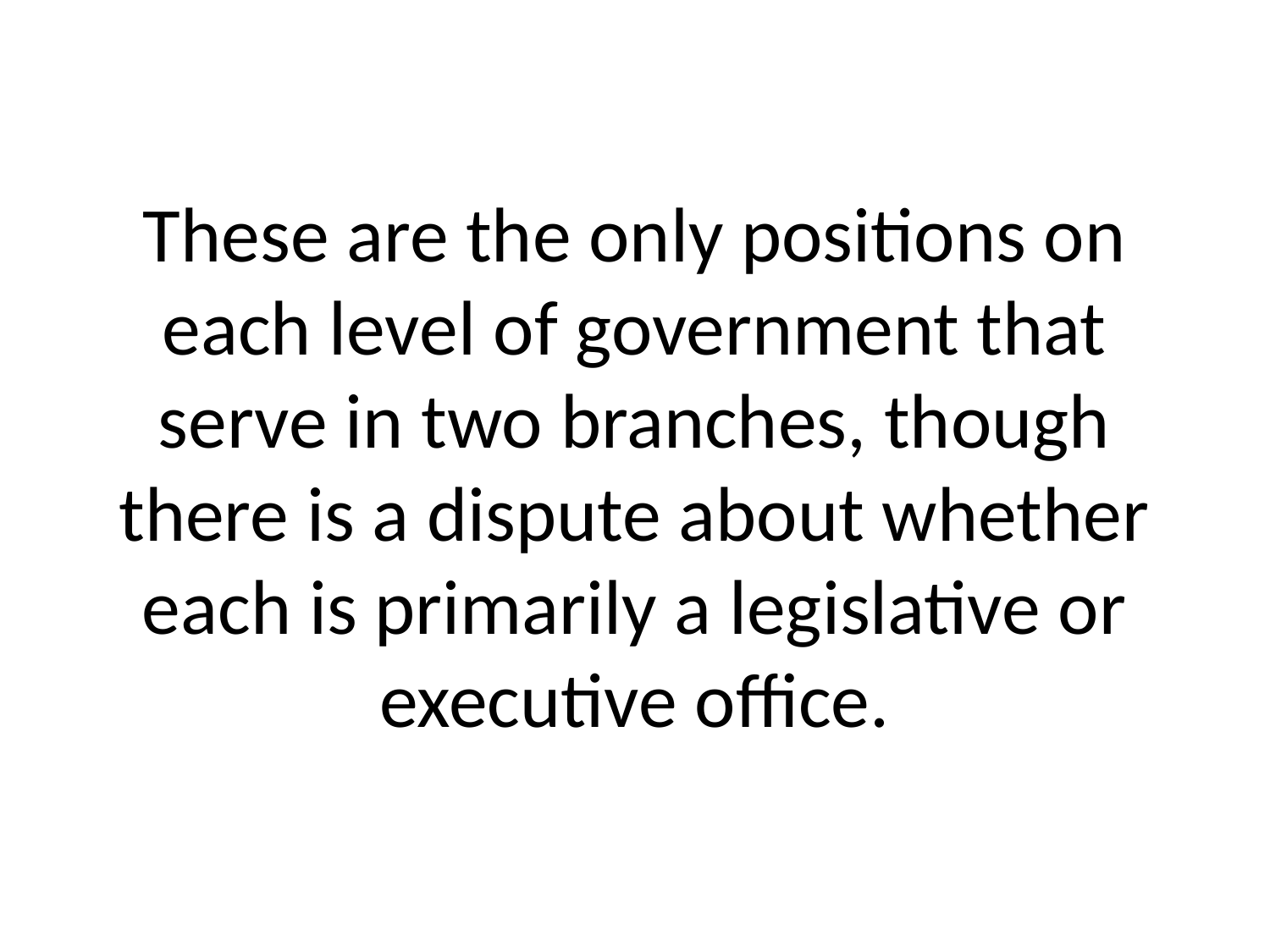

# These are the only positions on each level of government that serve in two branches, though there is a dispute about whether each is primarily a legislative or executive office.